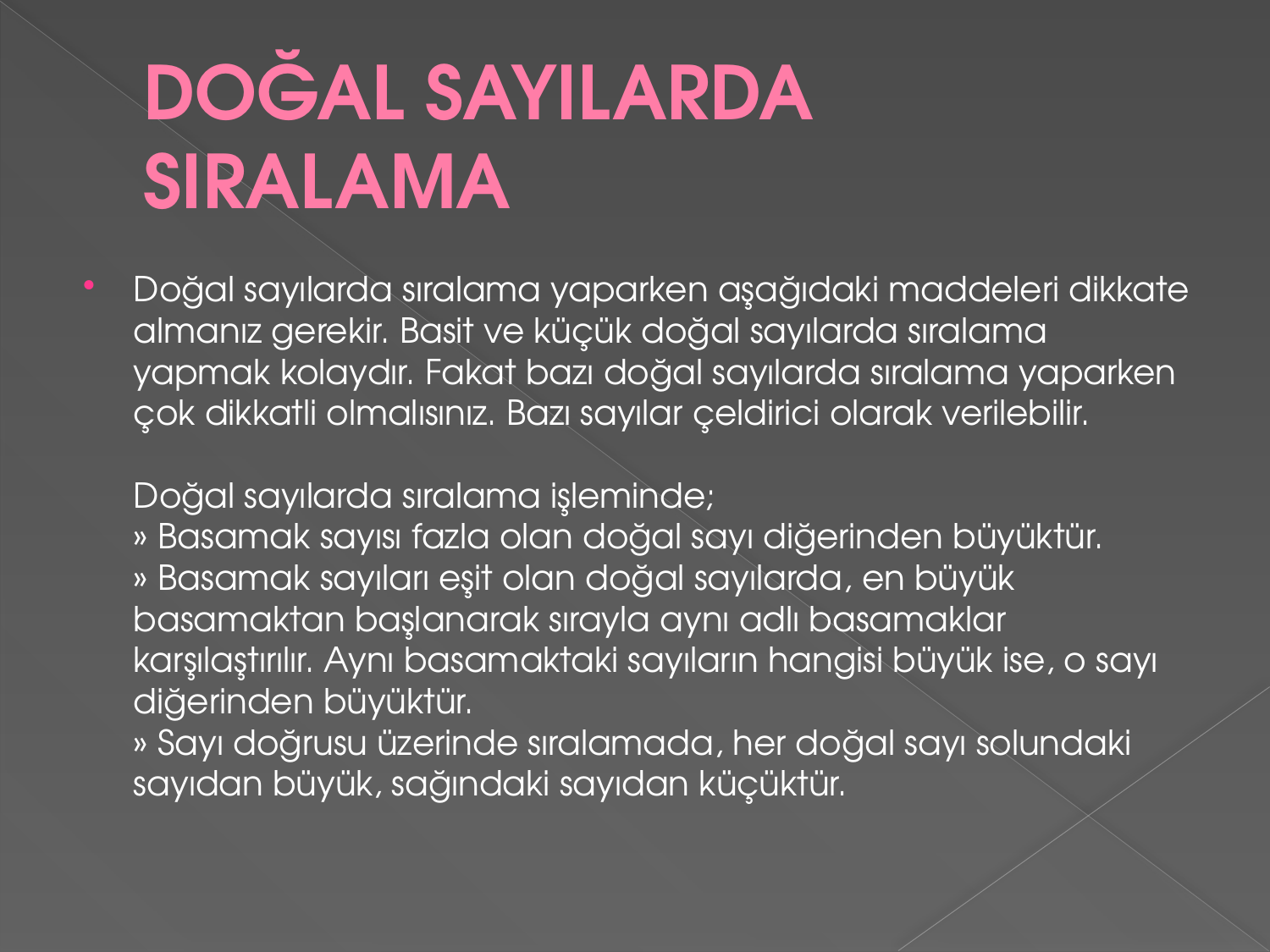

# DOĞAL SAYILARDA SIRALAMA
Doğal sayılarda sıralama yaparken aşağıdaki maddeleri dikkate almanız gerekir. Basit ve küçük doğal sayılarda sıralama yapmak kolaydır. Fakat bazı doğal sayılarda sıralama yaparken çok dikkatli olmalısınız. Bazı sayılar çeldirici olarak verilebilir.
Doğal sayılarda sıralama işleminde;
» Basamak sayısı fazla olan doğal sayı diğerinden büyüktür.
» Basamak sayıları eşit olan doğal sayılarda, en büyük basamaktan başlanarak sırayla aynı adlı basamaklar karşılaştırılır. Aynı basamaktaki sayıların hangisi büyük ise, o sayı diğerinden büyüktür.
» Sayı doğrusu üzerinde sıralamada, her doğal sayı solundaki sayıdan büyük, sağındaki sayıdan küçüktür.